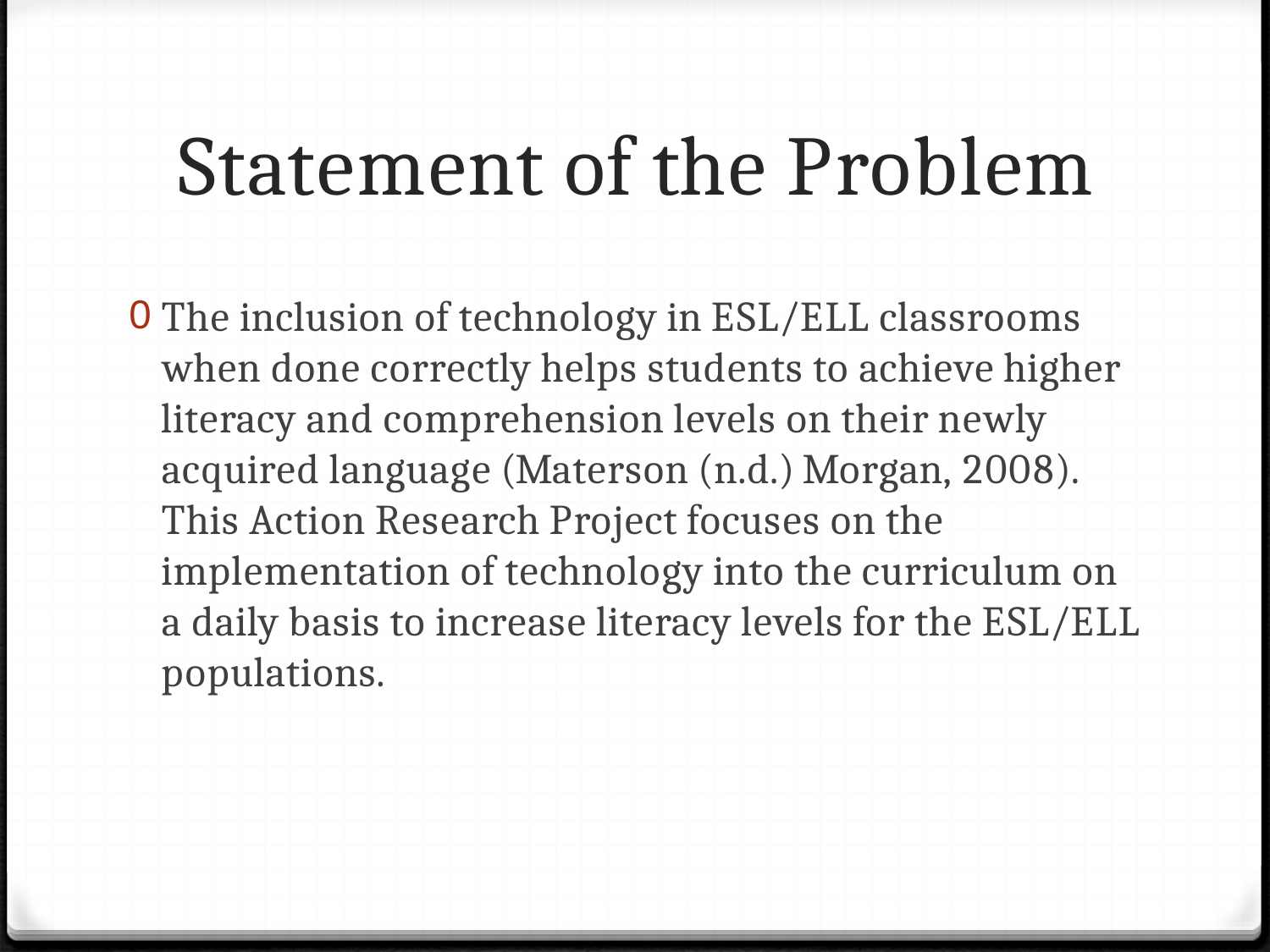

# Statement of the Problem
The inclusion of technology in ESL/ELL classrooms when done correctly helps students to achieve higher literacy and comprehension levels on their newly acquired language (Materson (n.d.) Morgan, 2008). This Action Research Project focuses on the implementation of technology into the curriculum on a daily basis to increase literacy levels for the ESL/ELL populations.